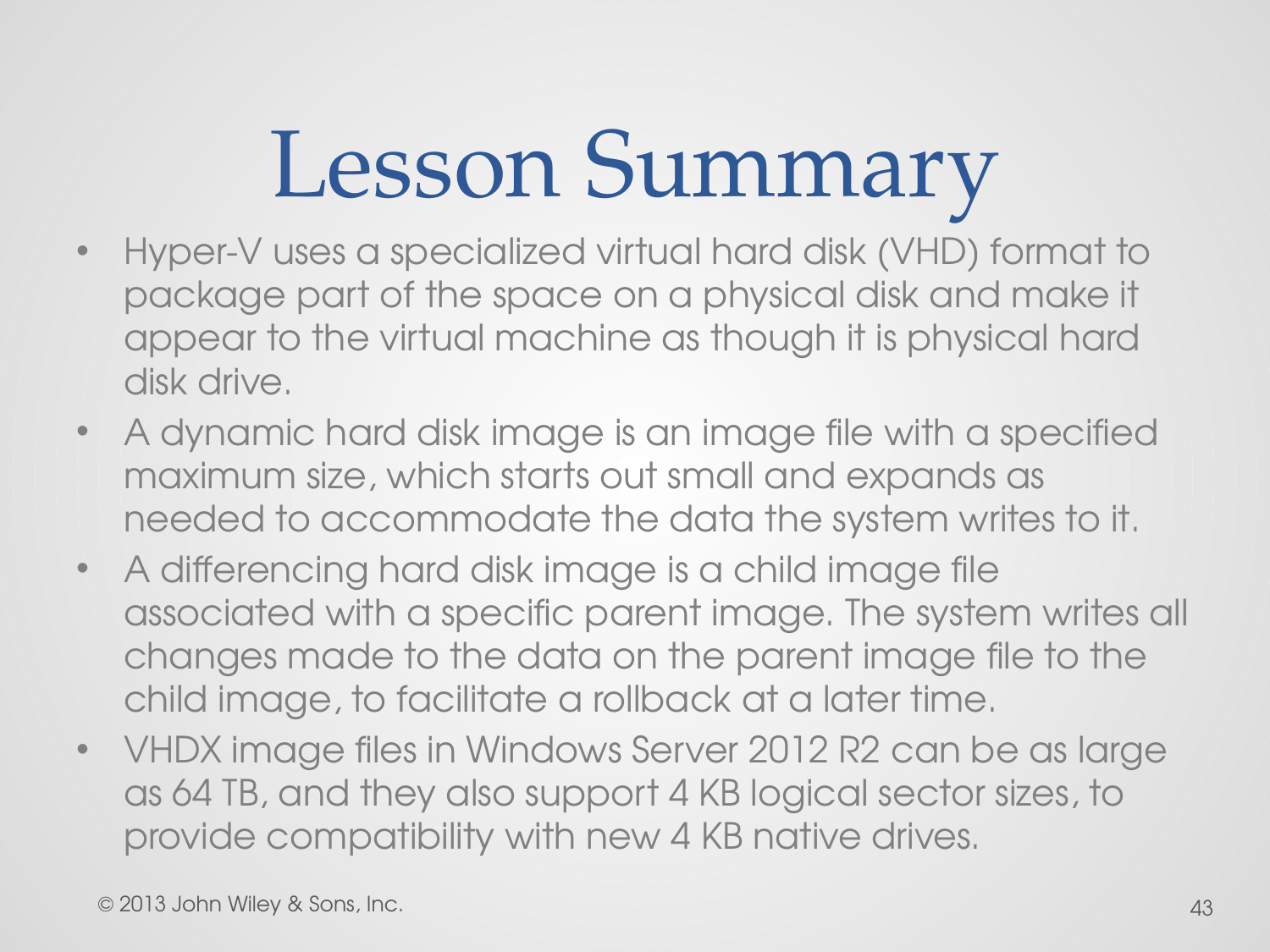

# Lesson Summary
Hyper-V uses a specialized virtual hard disk (VHD) format to package part of the space on a physical disk and make it appear to the virtual machine as though it is physical hard disk drive.
A dynamic hard disk image is an image file with a specified maximum size, which starts out small and expands as needed to accommodate the data the system writes to it.
A differencing hard disk image is a child image file associated with a specific parent image. The system writes all changes made to the data on the parent image file to the child image, to facilitate a rollback at a later time.
VHDX image files in Windows Server 2012 R2 can be as large as 64 TB, and they also support 4 KB logical sector sizes, to provide compatibility with new 4 KB native drives.
© 2013 John Wiley & Sons, Inc.
43